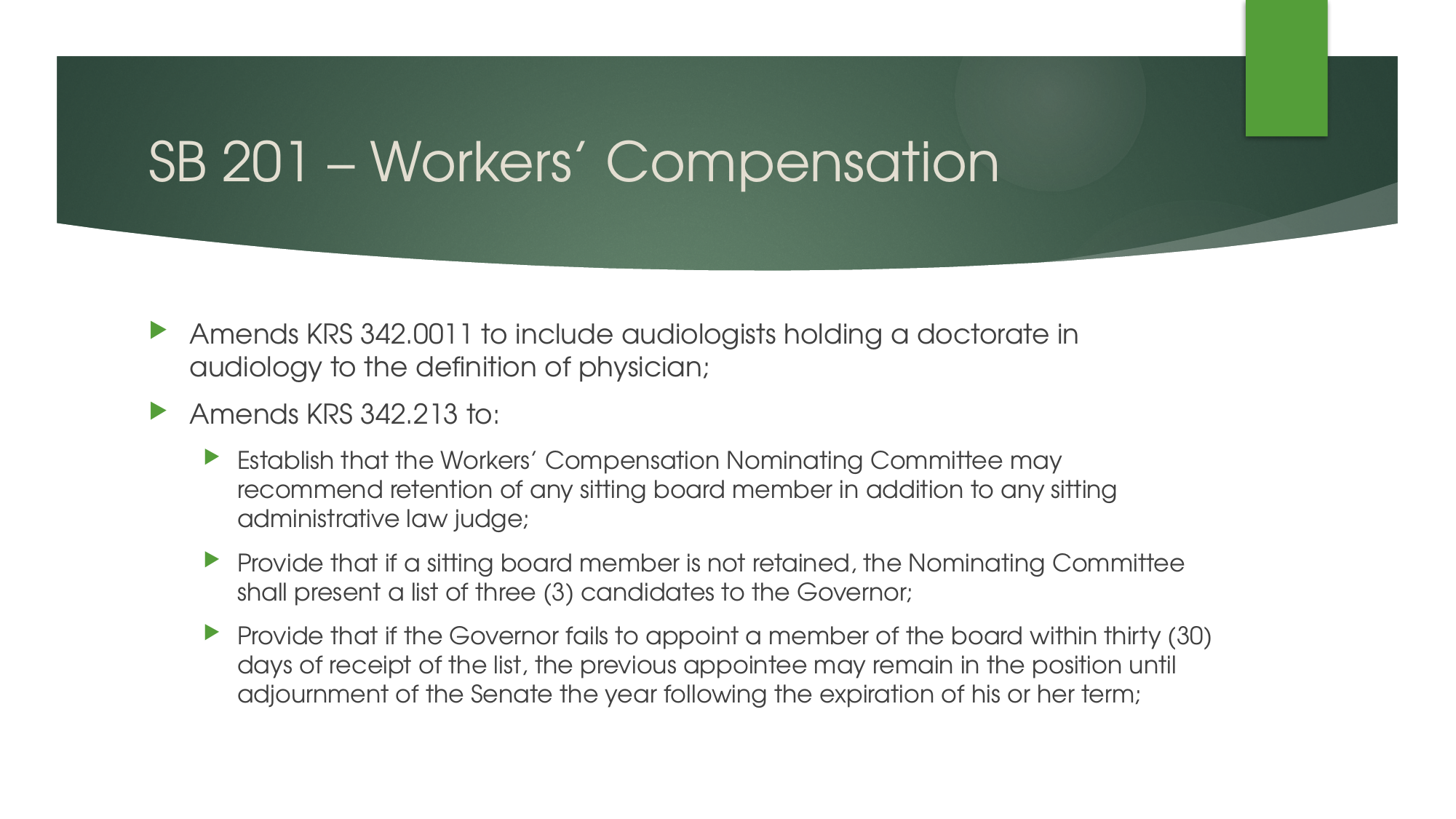

# SB 201 – Workers’ Compensation
Amends KRS 342.0011 to include audiologists holding a doctorate in audiology to the definition of physician;
Amends KRS 342.213 to:
Establish that the Workers’ Compensation Nominating Committee may recommend retention of any sitting board member in addition to any sitting administrative law judge;
Provide that if a sitting board member is not retained, the Nominating Committee shall present a list of three (3) candidates to the Governor;
Provide that if the Governor fails to appoint a member of the board within thirty (30) days of receipt of the list, the previous appointee may remain in the position until adjournment of the Senate the year following the expiration of his or her term;